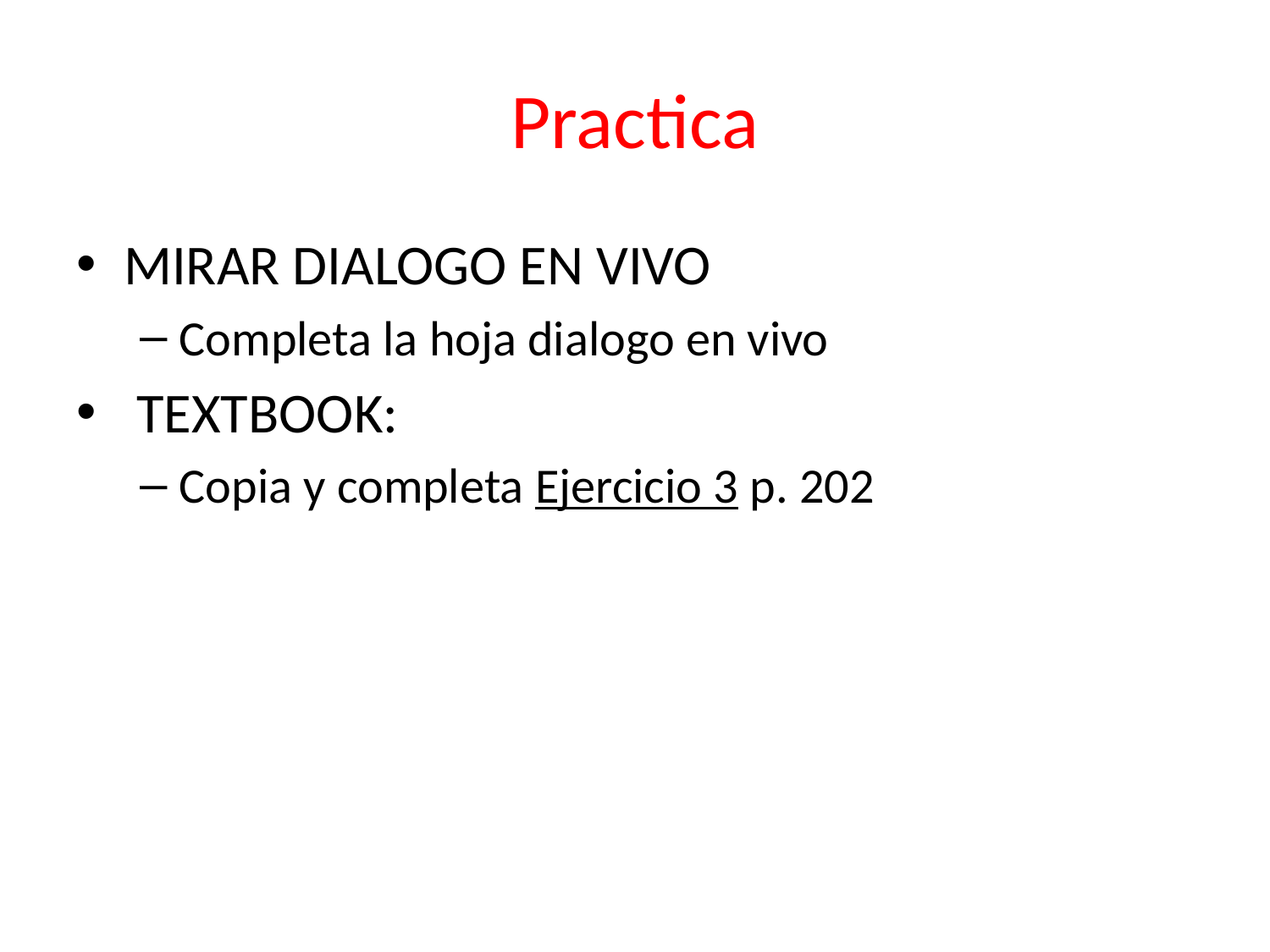

# Practica
MIRAR DIALOGO EN VIVO
Completa la hoja dialogo en vivo
 TEXTBOOK:
Copia y completa Ejercicio 3 p. 202